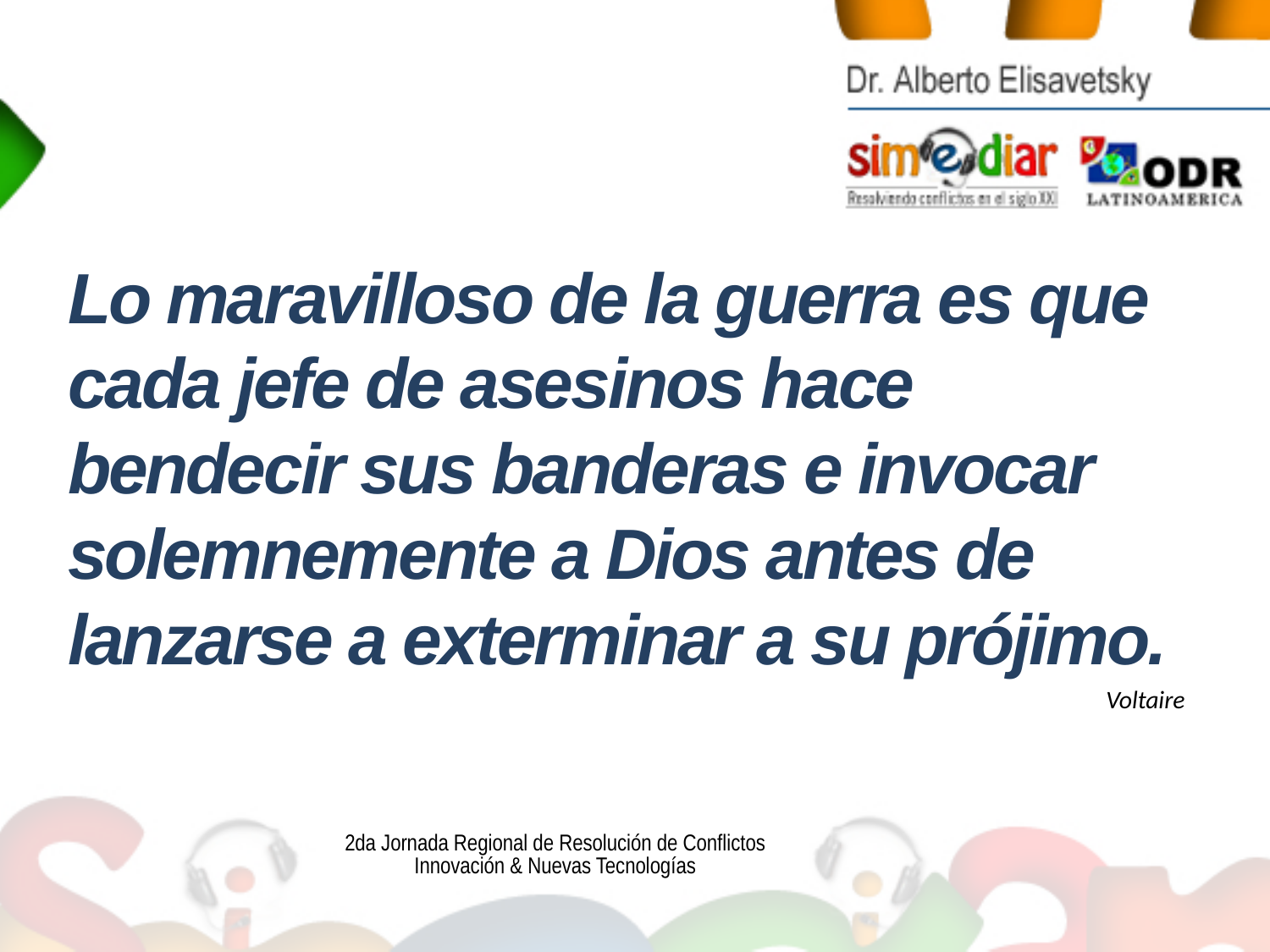

Lo maravilloso de la guerra es que cada jefe de asesinos hace bendecir sus banderas e invocar solemnemente a Dios antes de lanzarse a exterminar a su prójimo.
Voltaire